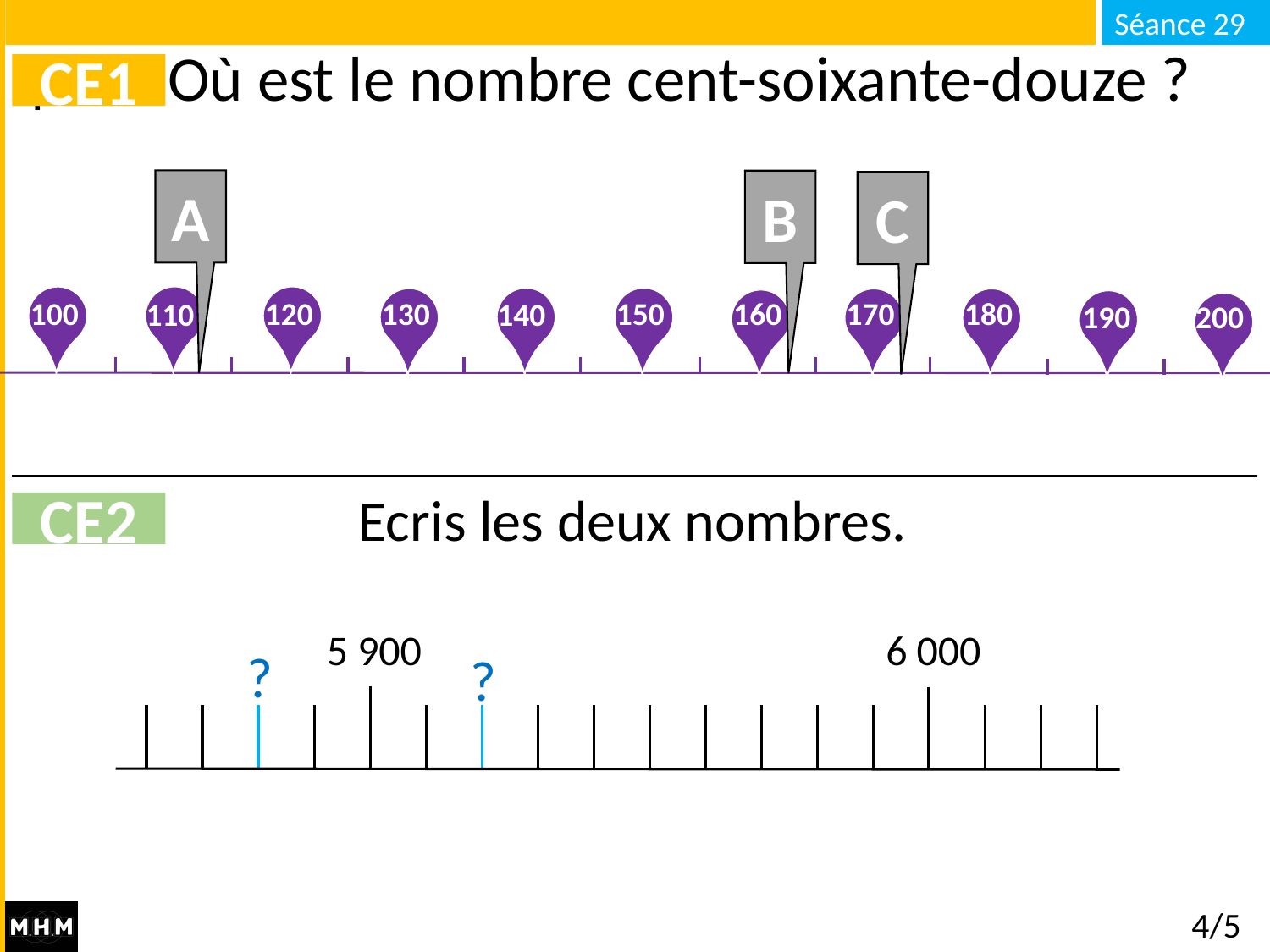

# Où est le nombre cent-soixante-douze ?
CE1
A
B
C

160
180
100
120
130
150

170
110
140

190
200

Ecris les deux nombres.
CE2
5 900
6 000
?
?
4/5